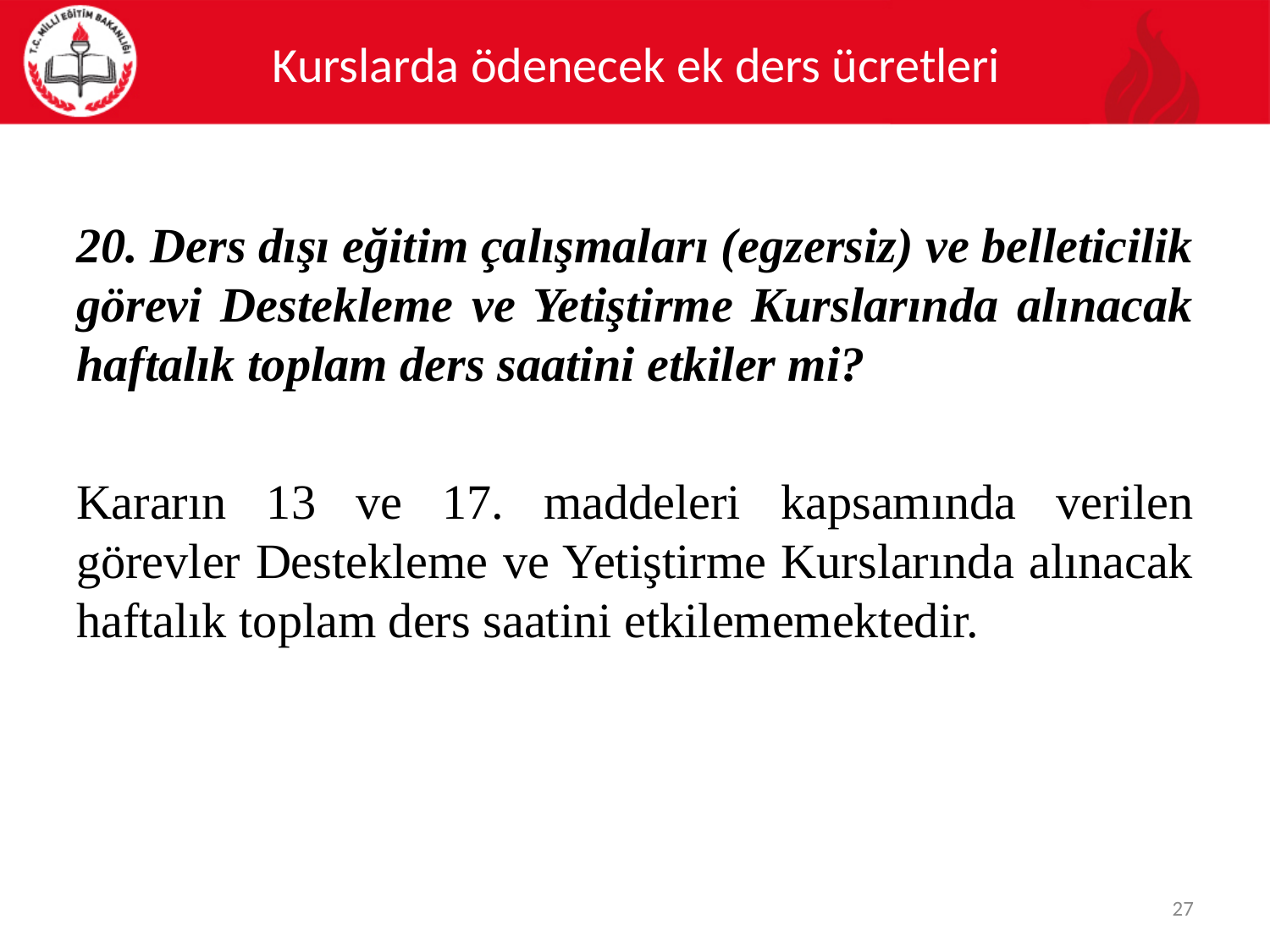

# Kurslarda ödenecek ek ders ücretleri

20. Ders dışı eğitim çalışmaları (egzersiz) ve belleticilik görevi Destekleme ve Yetiştirme Kurslarında alınacak haftalık toplam ders saatini etkiler mi?

Kararın 13 ve 17. maddeleri kapsamında verilen görevler Destekleme ve Yetiştirme Kurslarında alınacak haftalık toplam ders saatini etkilememektedir.
27